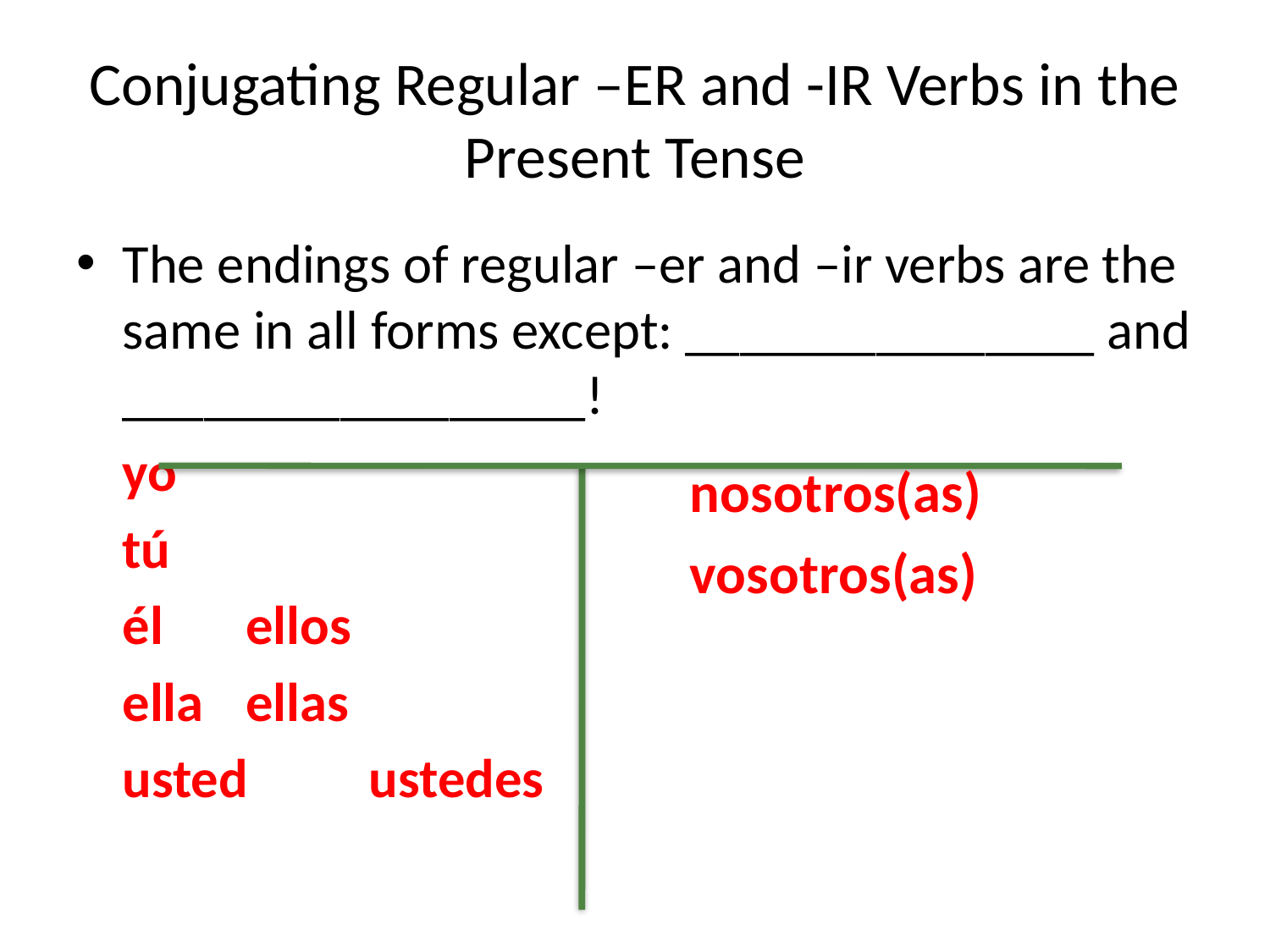

# Conjugating Regular –ER and -IR Verbs in the Present Tense
The endings of regular –er and –ir verbs are the same in all forms except: _______________ and _________________!
					yo
					tú
					él						ellos
					ella					ellas
					usted				ustedes

nosotros(as)
vosotros(as)